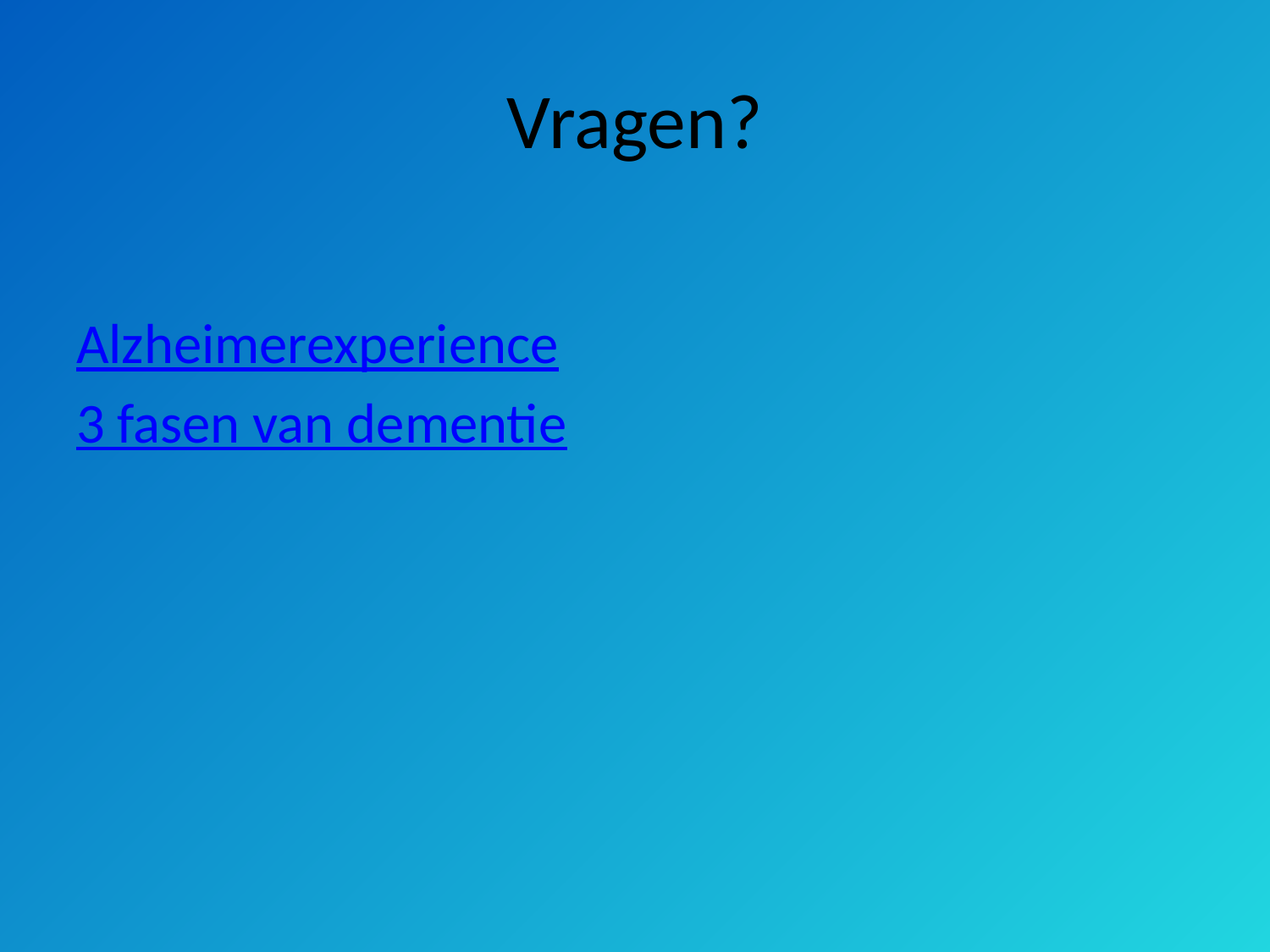

# Vragen?

Alzheimerexperience
3 fasen van dementie